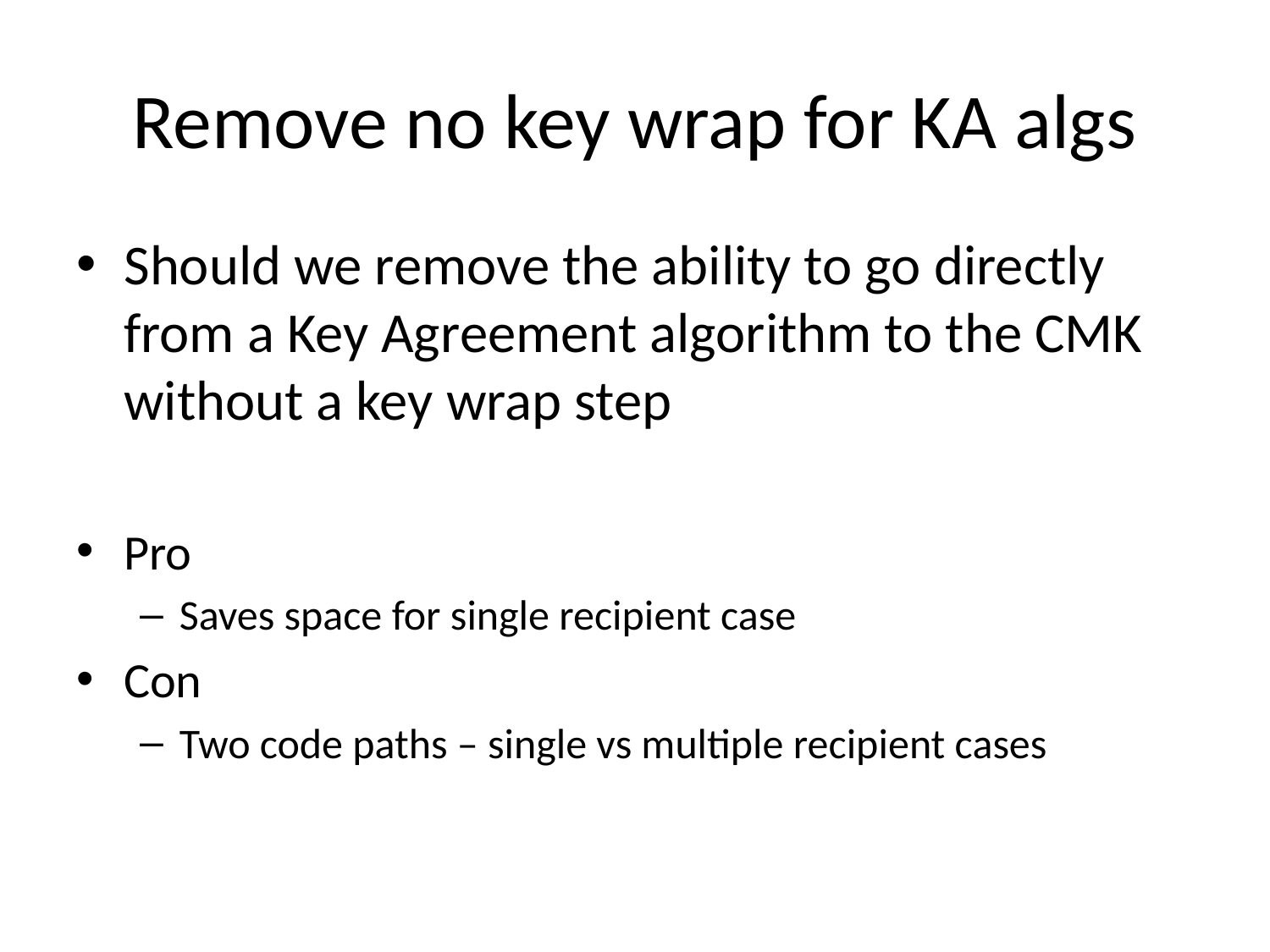

# Remove no key wrap for KA algs
Should we remove the ability to go directly from a Key Agreement algorithm to the CMK without a key wrap step

Pro
Saves space for single recipient case
Con
Two code paths – single vs multiple recipient cases